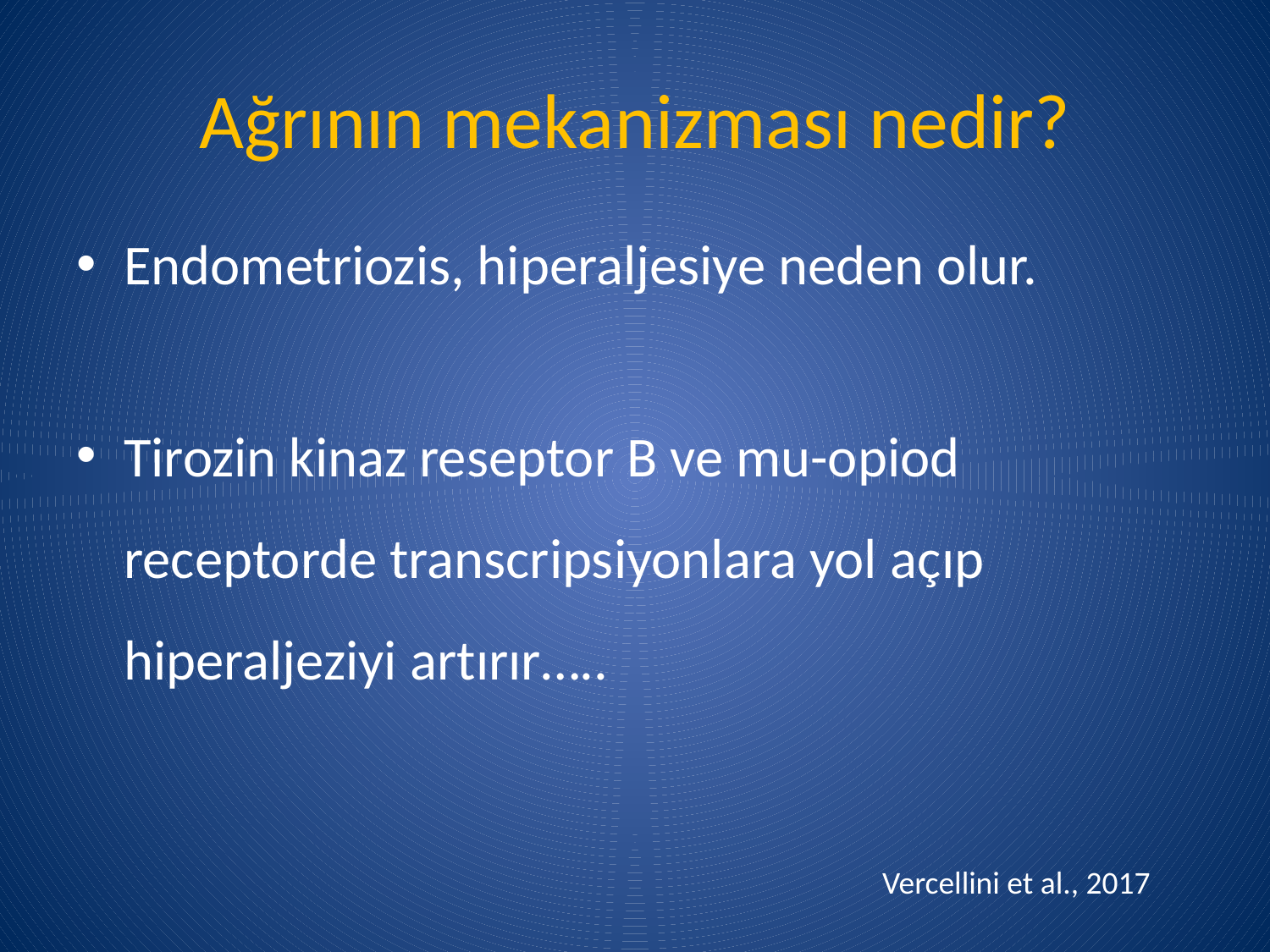

# Ağrının mekanizması nedir?
Endometriozis, hiperaljesiye neden olur.

Tirozin kinaz reseptor B ve mu-opiod receptorde transcripsiyonlara yol açıp hiperaljeziyi artırır…..
         Vercellini et al., 2017